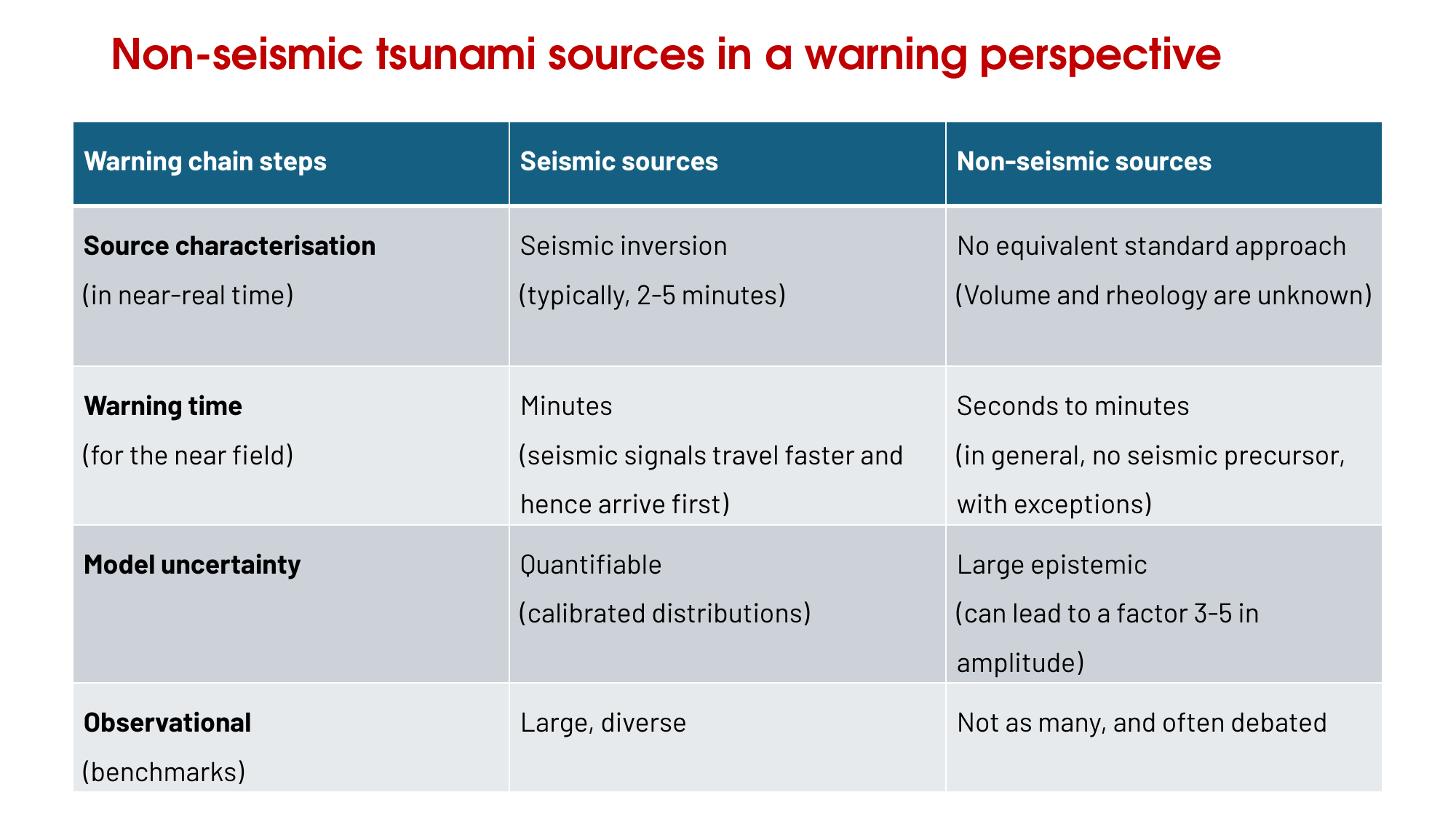

# Non-seismic tsunami sources in a warning perspective
| Warning chain steps | Seismic sources | Non-seismic sources |
| --- | --- | --- |
| Source characterisation (in near-real time) | Seismic inversion (typically, 2-5 minutes) | No equivalent standard approach (Volume and rheology are unknown) |
| Warning time (for the near field) | Minutes (seismic signals travel faster and hence arrive first) | Seconds to minutes (in general, no seismic precursor, with exceptions) |
| Model uncertainty | Quantifiable (calibrated distributions) | Large epistemic (can lead to a factor 3-5 in amplitude) |
| Observational (benchmarks) | Large, diverse | Not as many, and often debated |